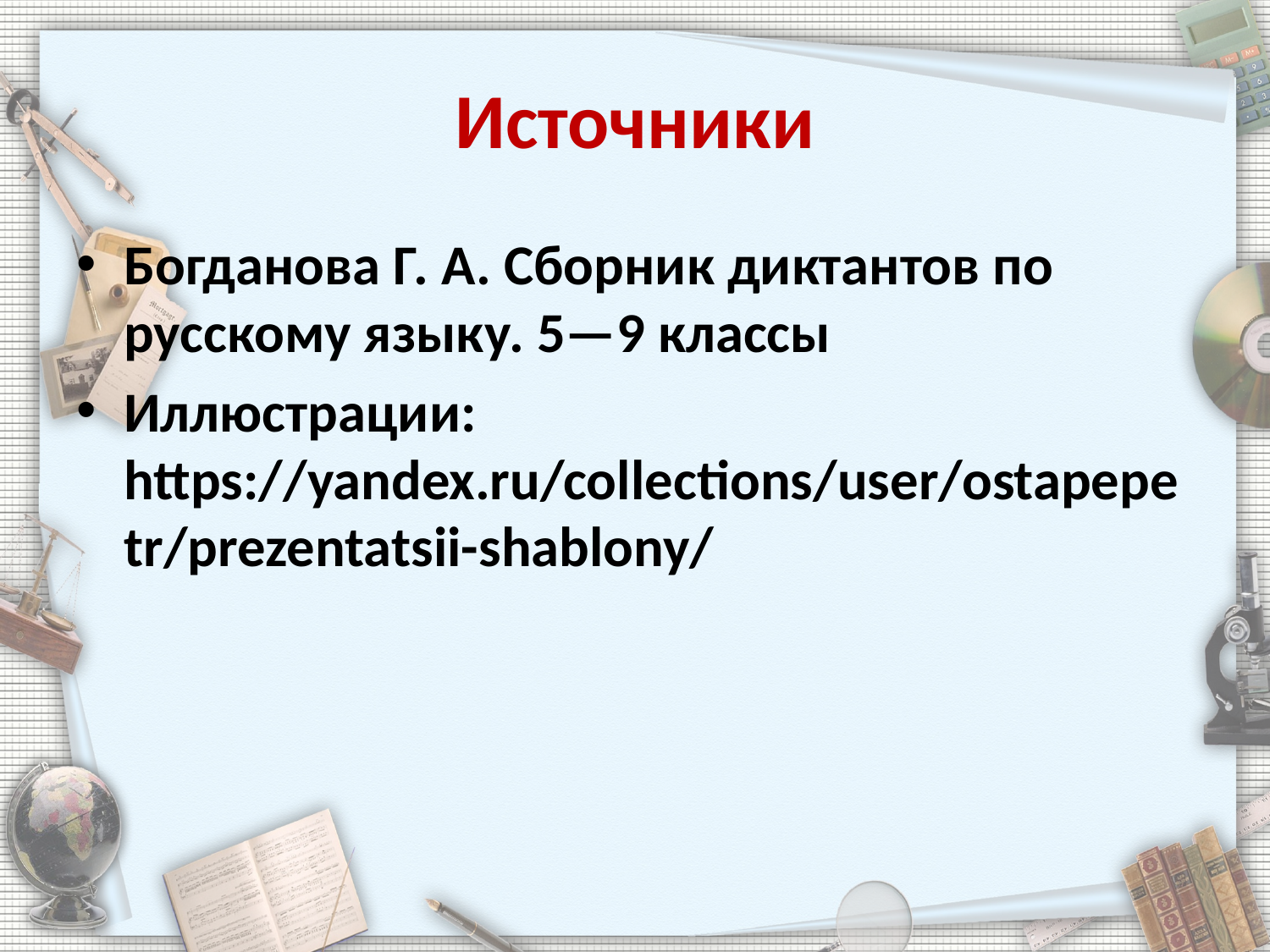

# Источники
Богданова Г. А. Сборник диктантов по русскому языку. 5—9 классы
Иллюстрации: https://yandex.ru/collections/user/ostapepetr/prezentatsii-shablony/